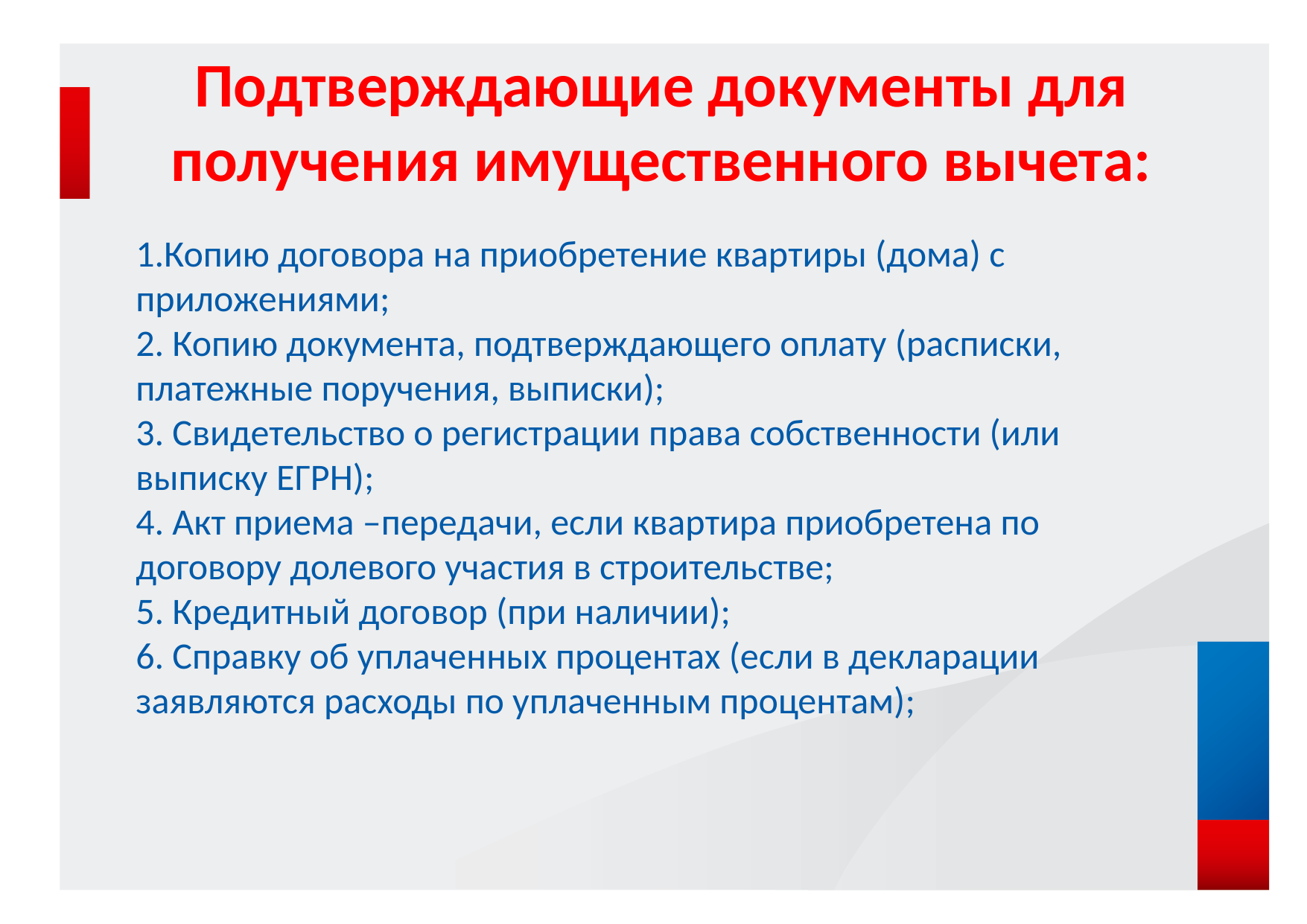

Подтверждающие документы для получения имущественного вычета:

1.Копию договора на приобретение квартиры (дома) с приложениями;
2. Копию документа, подтверждающего оплату (расписки, платежные поручения, выписки);
3. Свидетельство о регистрации права собственности (или выписку ЕГРН);
4. Акт приема –передачи, если квартира приобретена по договору долевого участия в строительстве;
5. Кредитный договор (при наличии);
6. Справку об уплаченных процентах (если в декларации заявляются расходы по уплаченным процентам);